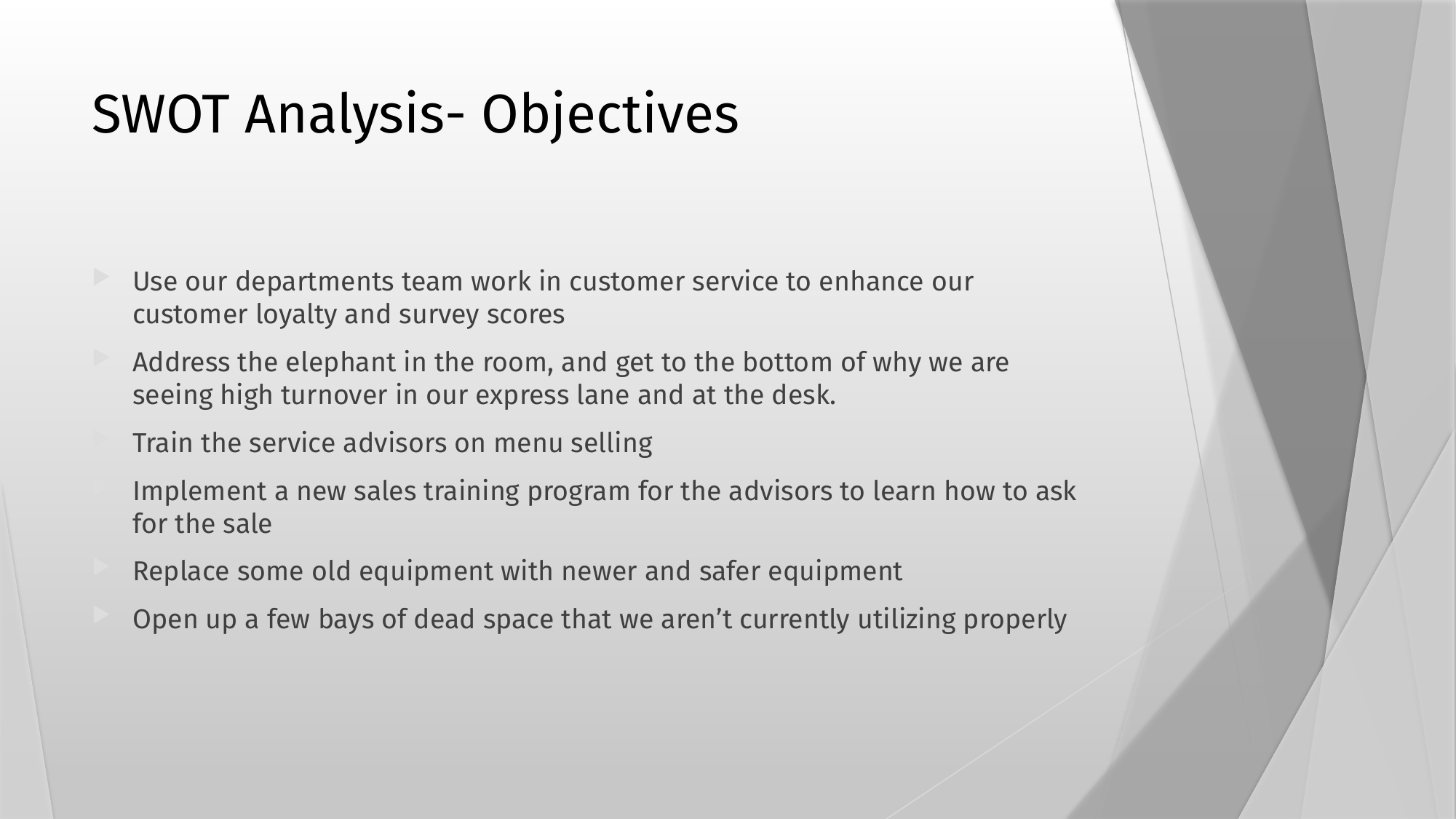

# SWOT Analysis- Objectives
Use our departments team work in customer service to enhance our customer loyalty and survey scores
Address the elephant in the room, and get to the bottom of why we are seeing high turnover in our express lane and at the desk.
Train the service advisors on menu selling
Implement a new sales training program for the advisors to learn how to ask for the sale
Replace some old equipment with newer and safer equipment
Open up a few bays of dead space that we aren’t currently utilizing properly